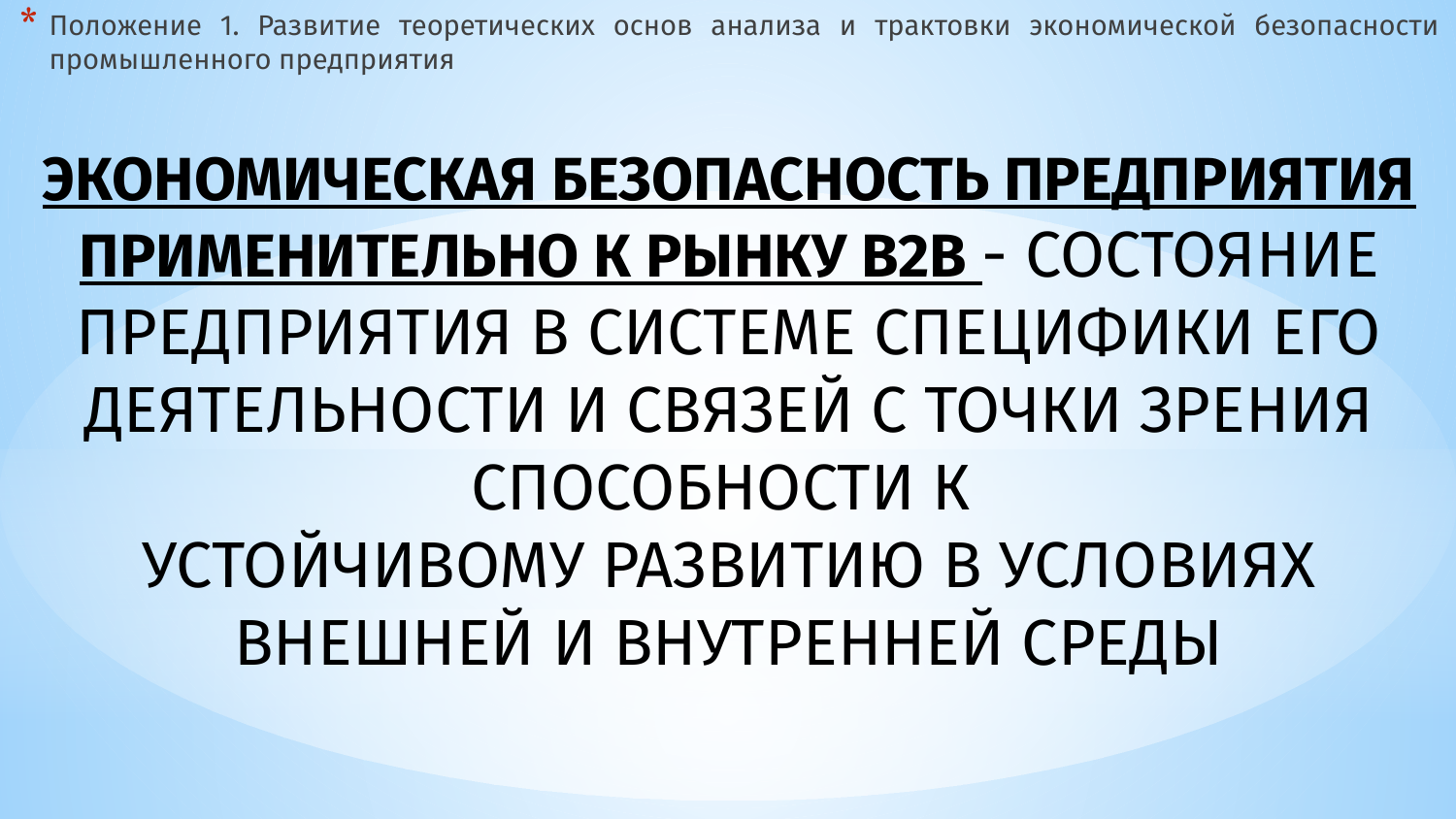

Положение 1. Развитие теоретических основ анализа и трактовки экономической безопасности промышленного предприятия
ЭКОНОМИЧЕСКАЯ БЕЗОПАСНОСТЬ ПРЕДПРИЯТИЯ ПРИМЕНИТЕЛЬНО К РЫНКУ В2В - СОСТОЯНИЕ ПРЕДПРИЯТИЯ В СИСТЕМЕ СПЕЦИФИКИ ЕГО ДЕЯТЕЛЬНОСТИ И СВЯЗЕЙ С ТОЧКИ ЗРЕНИЯ СПОСОБНОСТИ К
УСТОЙЧИВОМУ РАЗВИТИЮ В УСЛОВИЯХ ВНЕШНЕЙ И ВНУТРЕННЕЙ СРЕДЫ